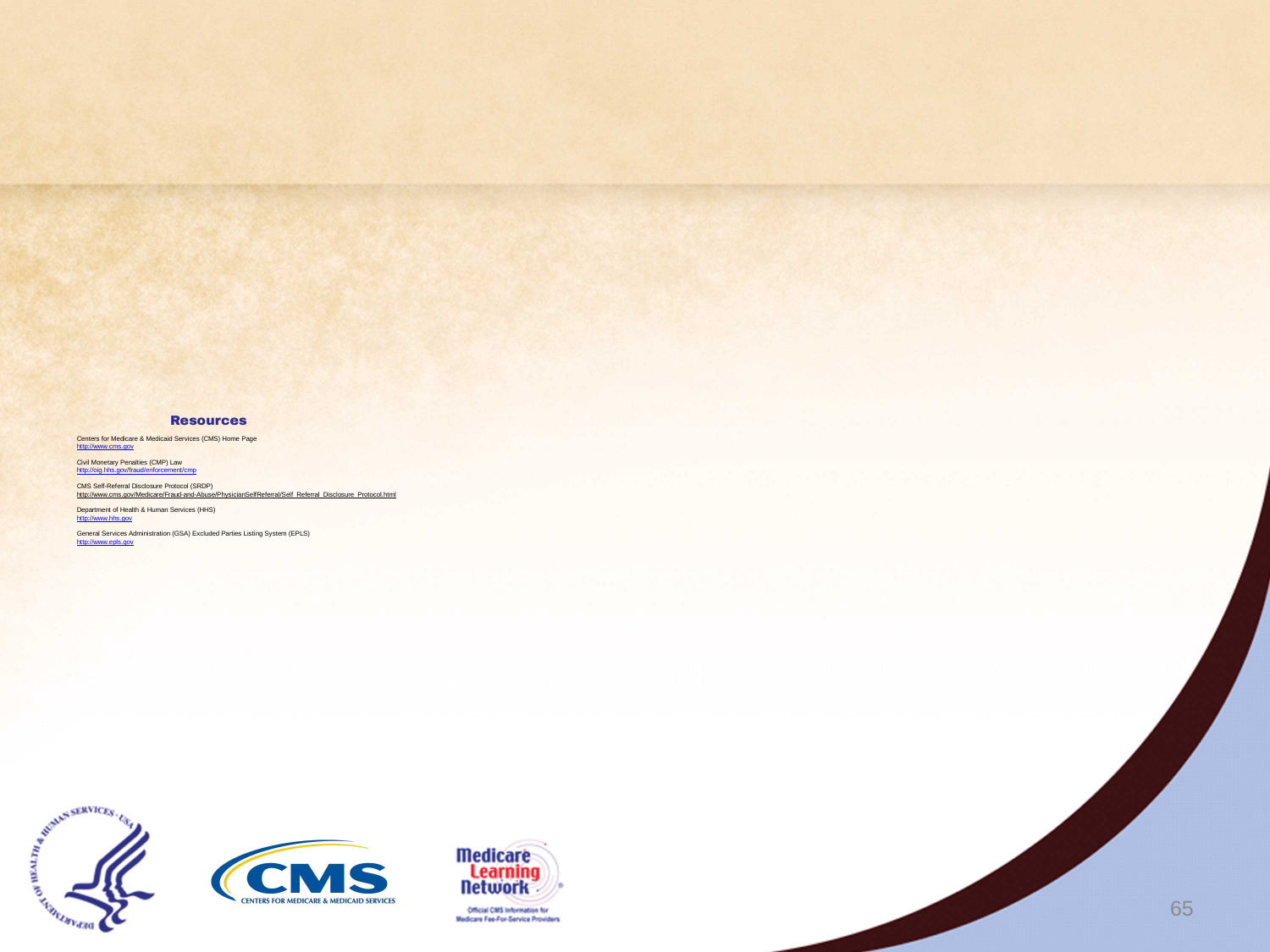

# Resources Centers for Medicare & Medicaid Services (CMS) Home Page
http://www.cms.gov
Civil Monetary Penalties (CMP) Law
http://oig.hhs.gov/fraud/enforcement/cmp
CMS Self-Referral Disclosure Protocol (SRDP)
http://www.cms.gov/Medicare/Fraud-and-Abuse/PhysicianSelfReferral/Self_Referral_Disclosure_Protocol.html
Department of Health & Human Services (HHS)
http://www.hhs.gov
General Services Administration (GSA) Excluded Parties Listing System (EPLS)
http://www.epls.gov

65